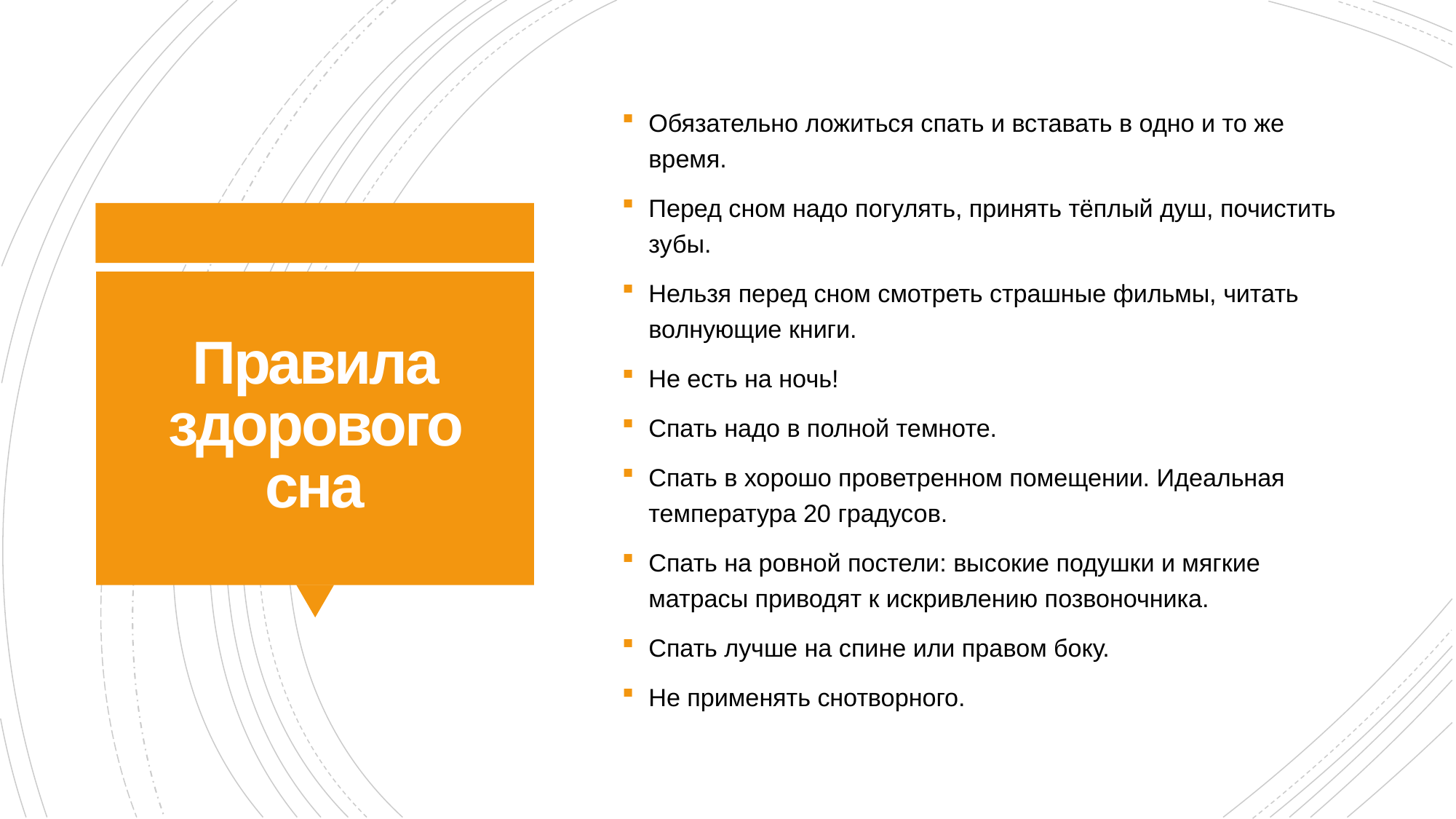

Обязательно ложиться спать и вставать в одно и то же время.
Перед сном надо погулять, принять тёплый душ, почистить зубы.
Нельзя перед сном смотреть страшные фильмы, читать волнующие книги.
Не есть на ночь!
Спать надо в полной темноте.
Спать в хорошо проветренном помещении. Идеальная температура 20 градусов.
Спать на ровной постели: высокие подушки и мягкие матрасы приводят к искривлению позвоночника.
Спать лучше на спине или правом боку.
Не применять снотворного.

# Правила здорового сна